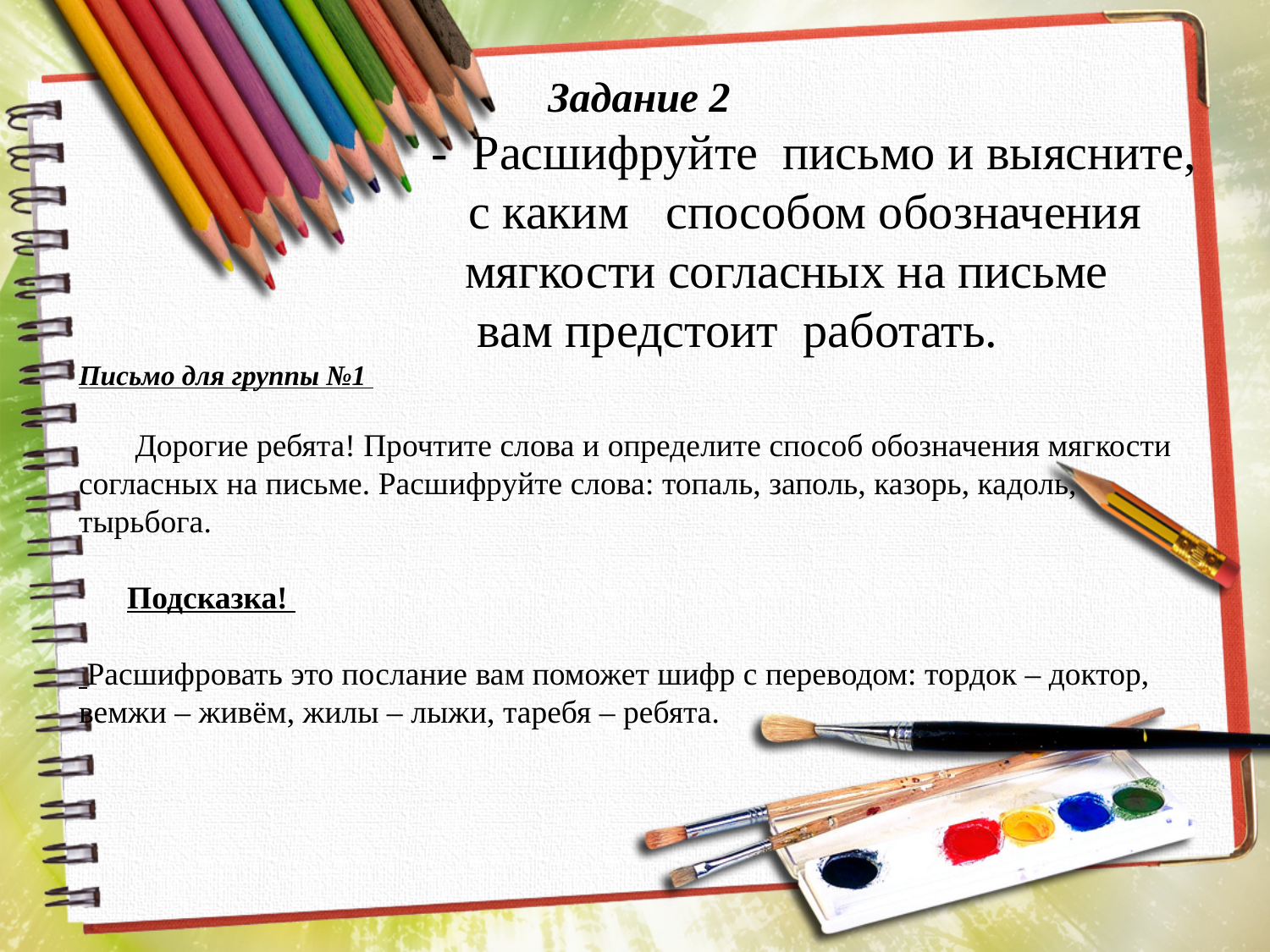

Задание 2
                                 -  Расшифруйте  письмо и выясните,
                            с каким   способом обозначения
                         мягкости согласных на письме
                вам предстоит  работать.
Письмо для группы №1

       Дорогие ребята! Прочтите слова и определите способ обозначения мягкости согласных на письме. Расшифруйте слова: топаль, заполь, казорь, кадоль, тырьбога.

      Подсказка!

 Расшифровать это послание вам поможет шифр с переводом: тордок – доктор, вемжи – живём, жилы – лыжи, таребя – ребята.